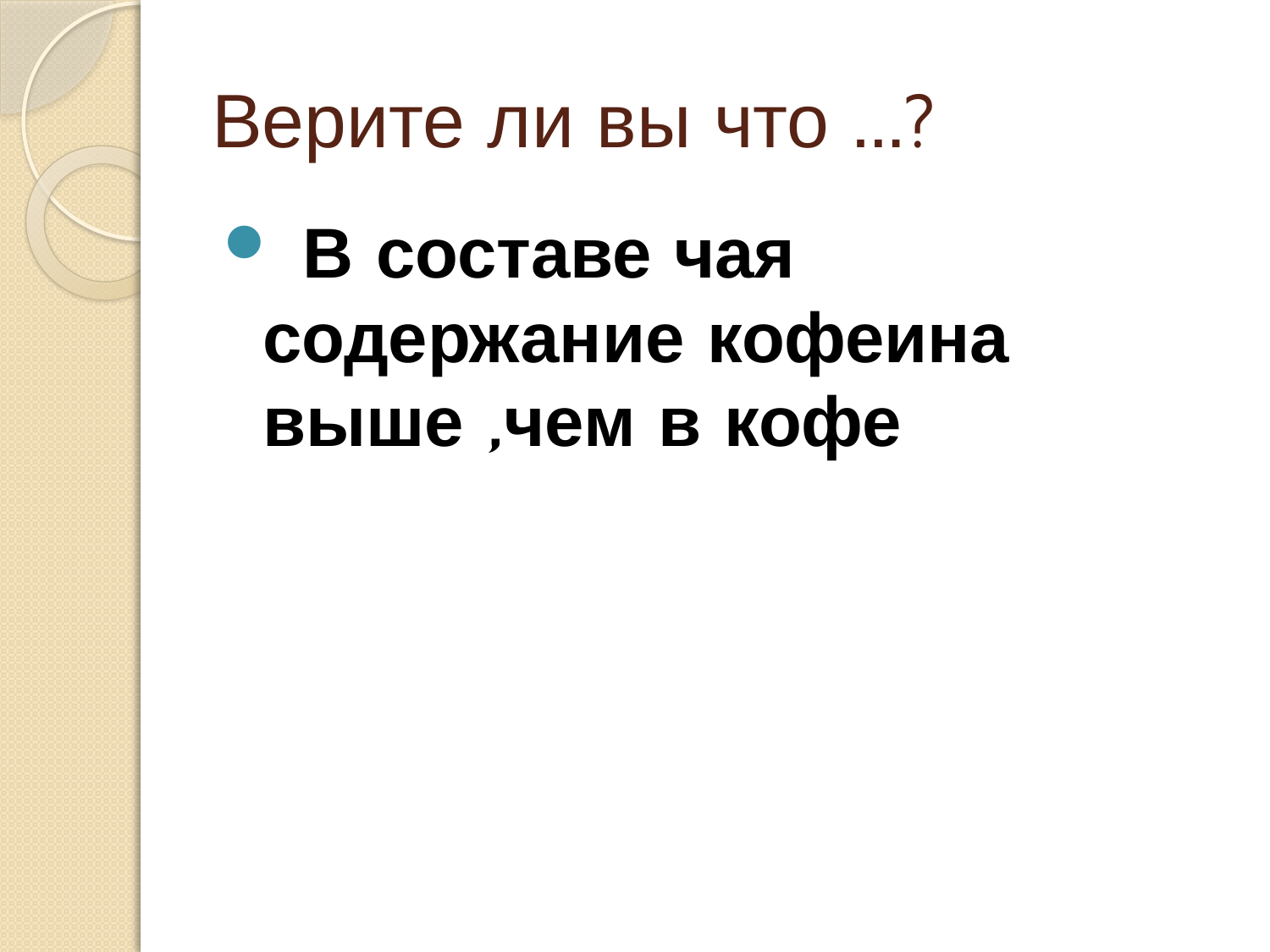

# Верите ли вы что …?
 В составе чая содержание кофеина  выше ,чем в кофе